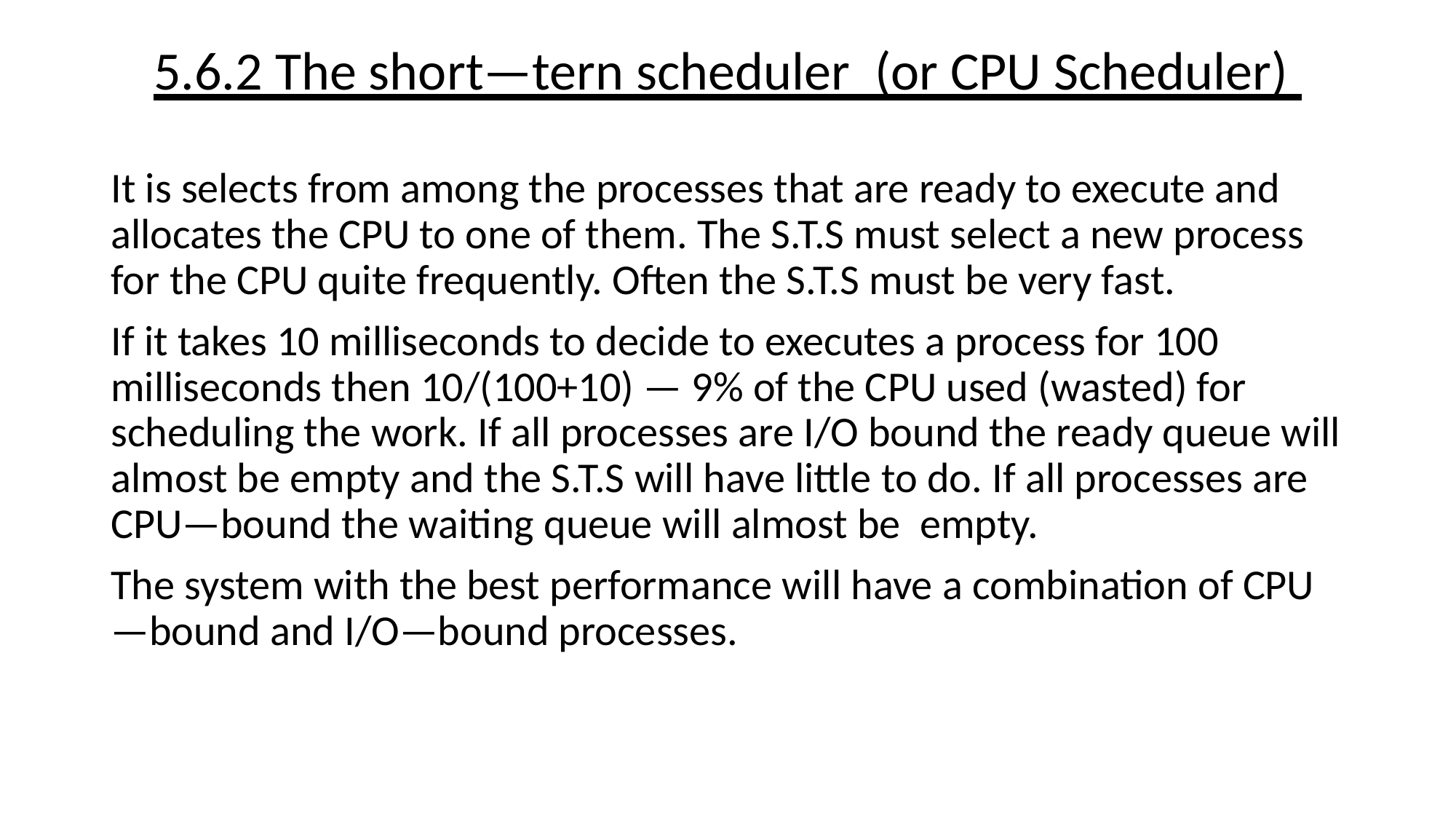

# 5.6.2 The short—tern scheduler  (or CPU Scheduler)

It is selects from among the processes that are ready to execute and allocates the CPU to one of them. The S.T.S must select a new process for the CPU quite frequently. Often the S.T.S must be very fast.
If it takes 10 milliseconds to decide to executes a process for 100 milliseconds then 10/(100+10) — 9% of the CPU used (wasted) for scheduling the work. If all processes are I/O bound the ready queue will almost be empty and the S.T.S will have little to do. If all processes are CPU—bound the waiting queue will almost be  empty.
The system with the best performance will have a combination of CPU—bound and I/O—bound processes.